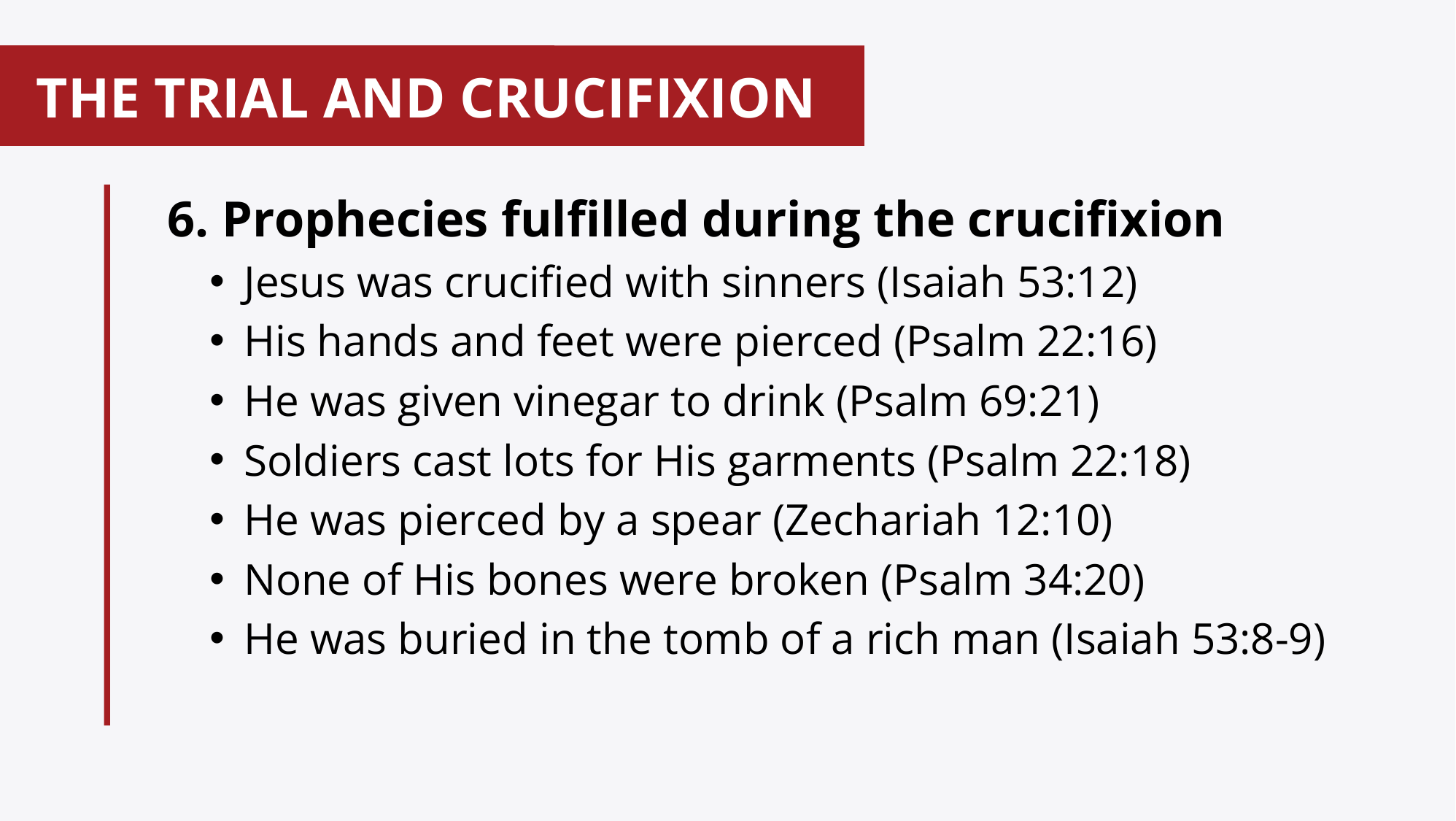

# THE TRIAL AND CRUCIFIXION
 6. Prophecies fulfilled during the crucifixion
Jesus was crucified with sinners (Isaiah 53:12)
His hands and feet were pierced (Psalm 22:16)
He was given vinegar to drink (Psalm 69:21)
Soldiers cast lots for His garments (Psalm 22:18)
He was pierced by a spear (Zechariah 12:10)
None of His bones were broken (Psalm 34:20)
He was buried in the tomb of a rich man (Isaiah 53:8-9)